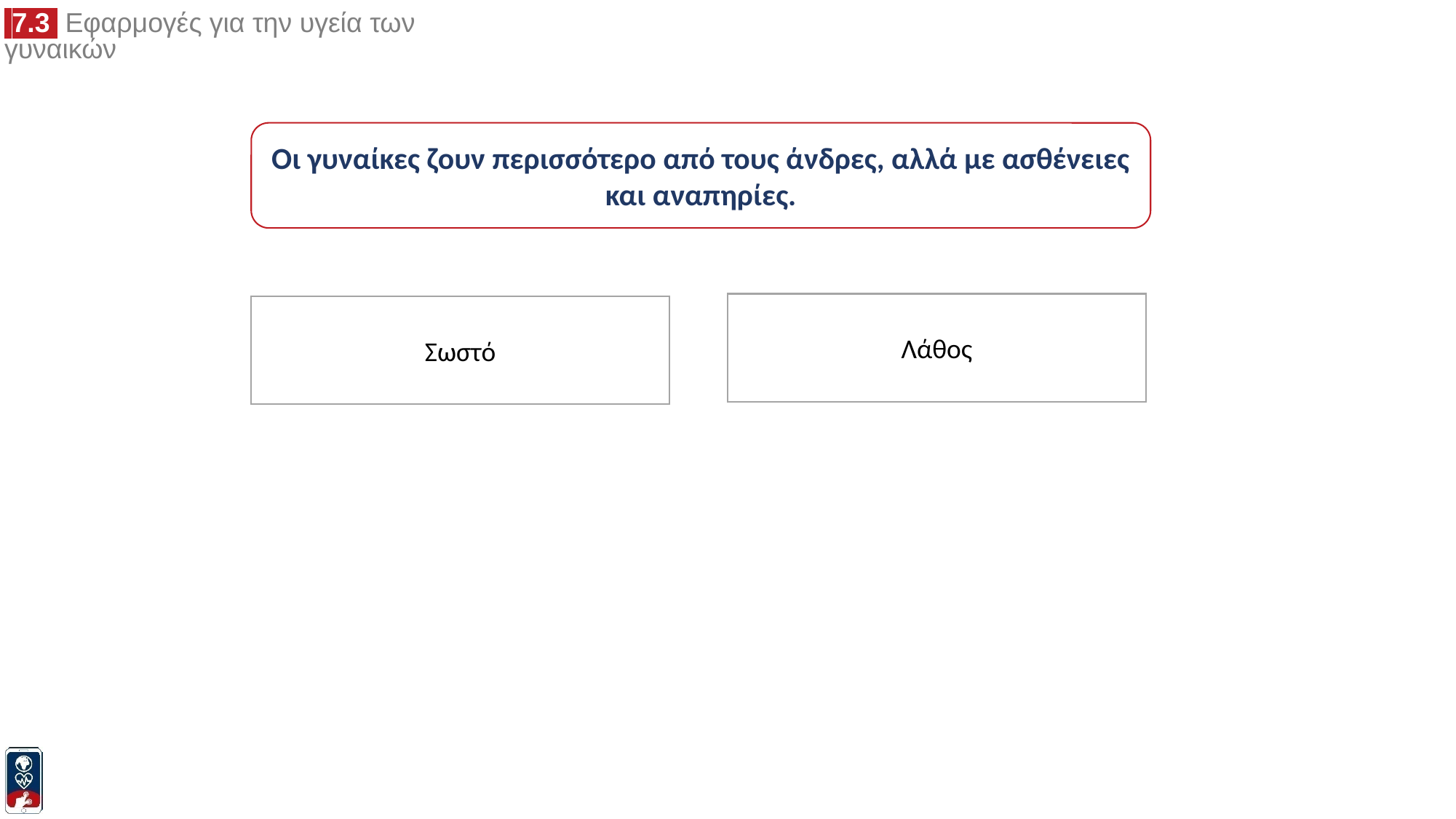

Οι γυναίκες ζουν περισσότερο από τους άνδρες, αλλά με ασθένειες και αναπηρίες.
Λάθος
Σωστό